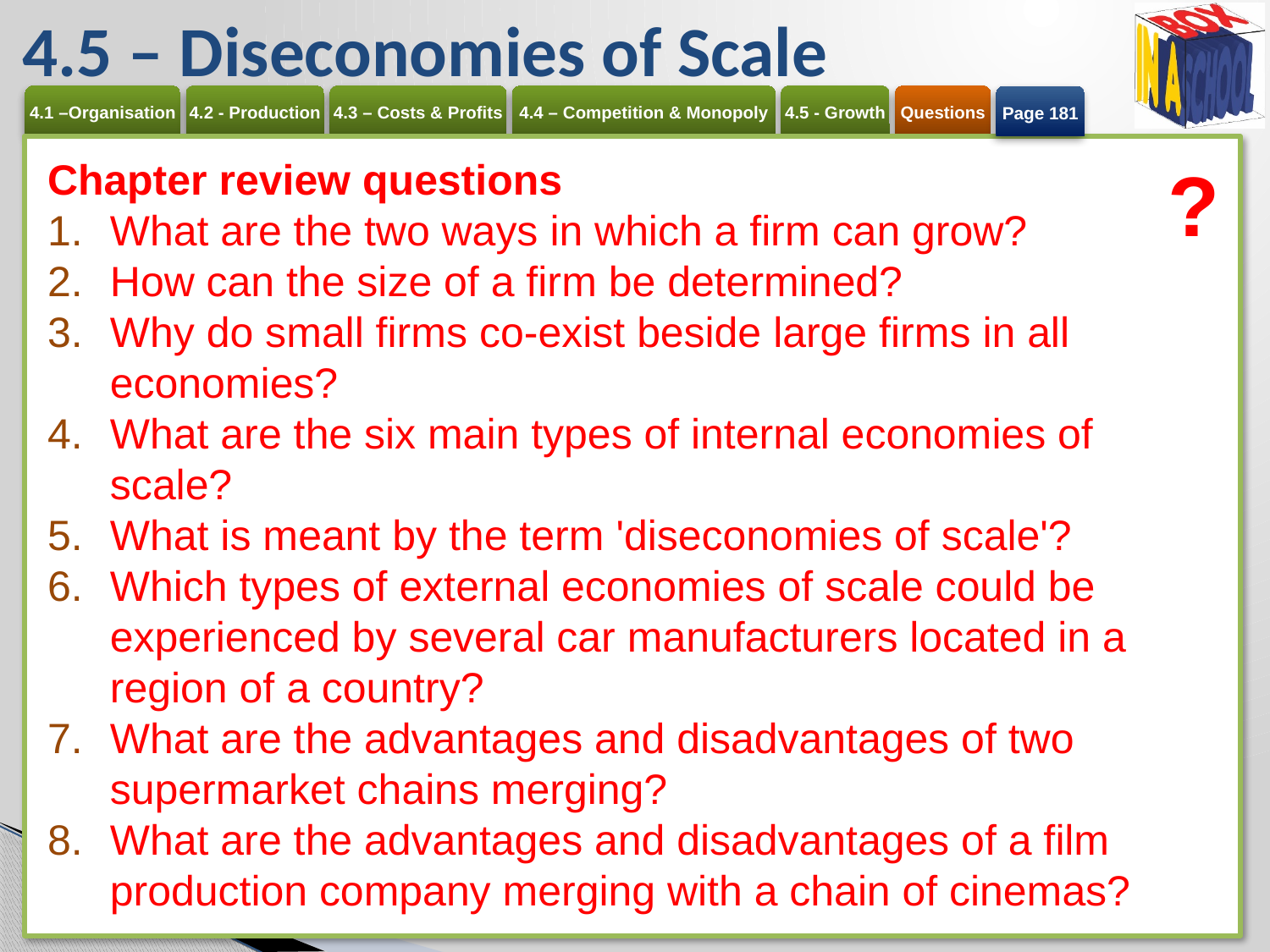

# 4.5 – Diseconomies of Scale
Page 181
Chapter review questions
What are the two ways in which a firm can grow?
How can the size of a firm be determined?
Why do small firms co-exist beside large firms in all economies?
What are the six main types of internal economies of scale?
What is meant by the term 'diseconomies of scale'?
Which types of external economies of scale could be experienced by several car manufacturers located in a region of a country?
What are the advantages and disadvantages of two supermarket chains merging?
What are the advantages and disadvantages of a film production company merging with a chain of cinemas?
?